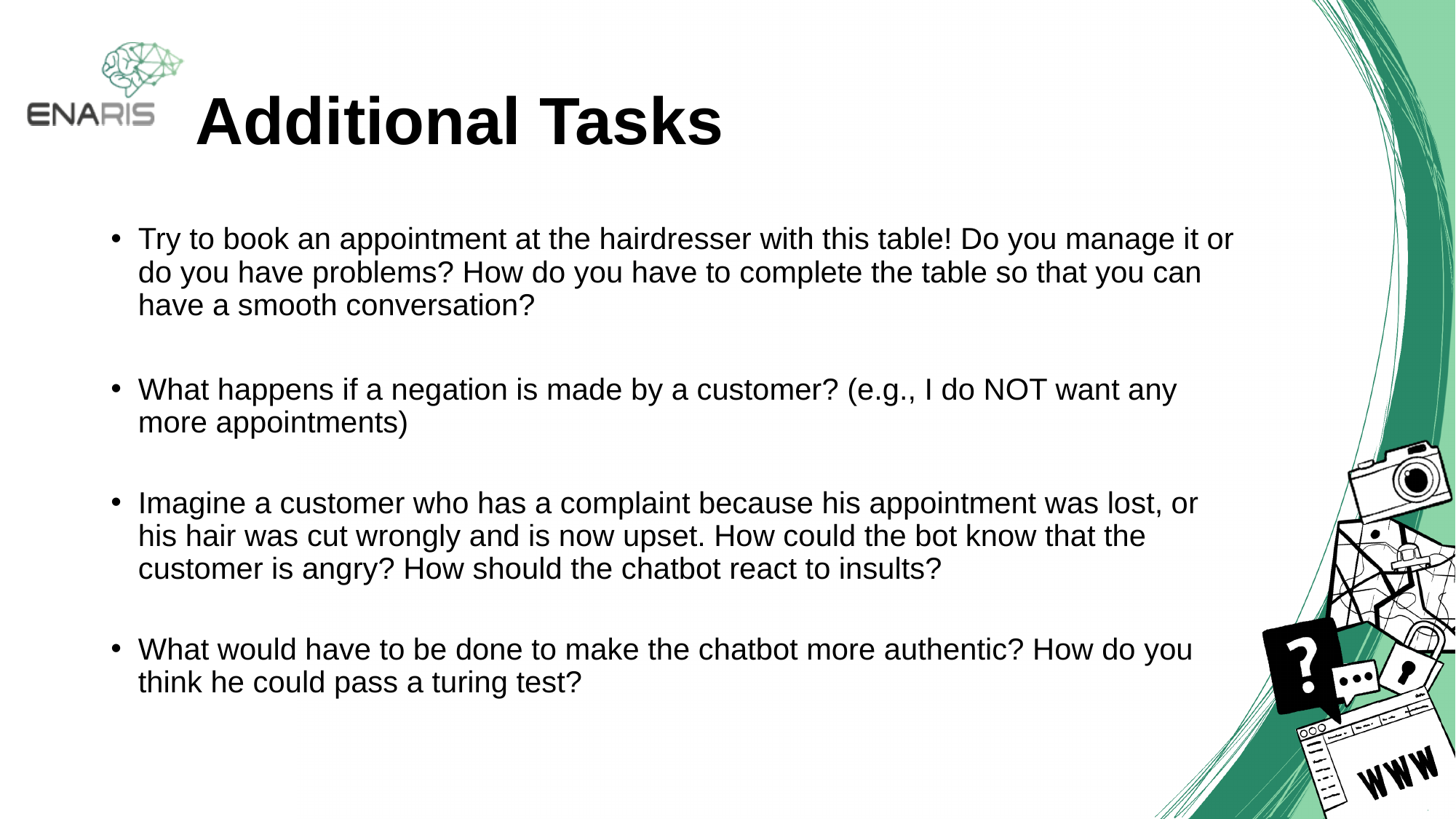

# Additional Tasks
Try to book an appointment at the hairdresser with this table! Do you manage it or do you have problems? How do you have to complete the table so that you can have a smooth conversation?
What happens if a negation is made by a customer? (e.g., I do NOT want any more appointments)
Imagine a customer who has a complaint because his appointment was lost, or his hair was cut wrongly and is now upset. How could the bot know that the customer is angry? How should the chatbot react to insults?
What would have to be done to make the chatbot more authentic? How do you think he could pass a turing test?